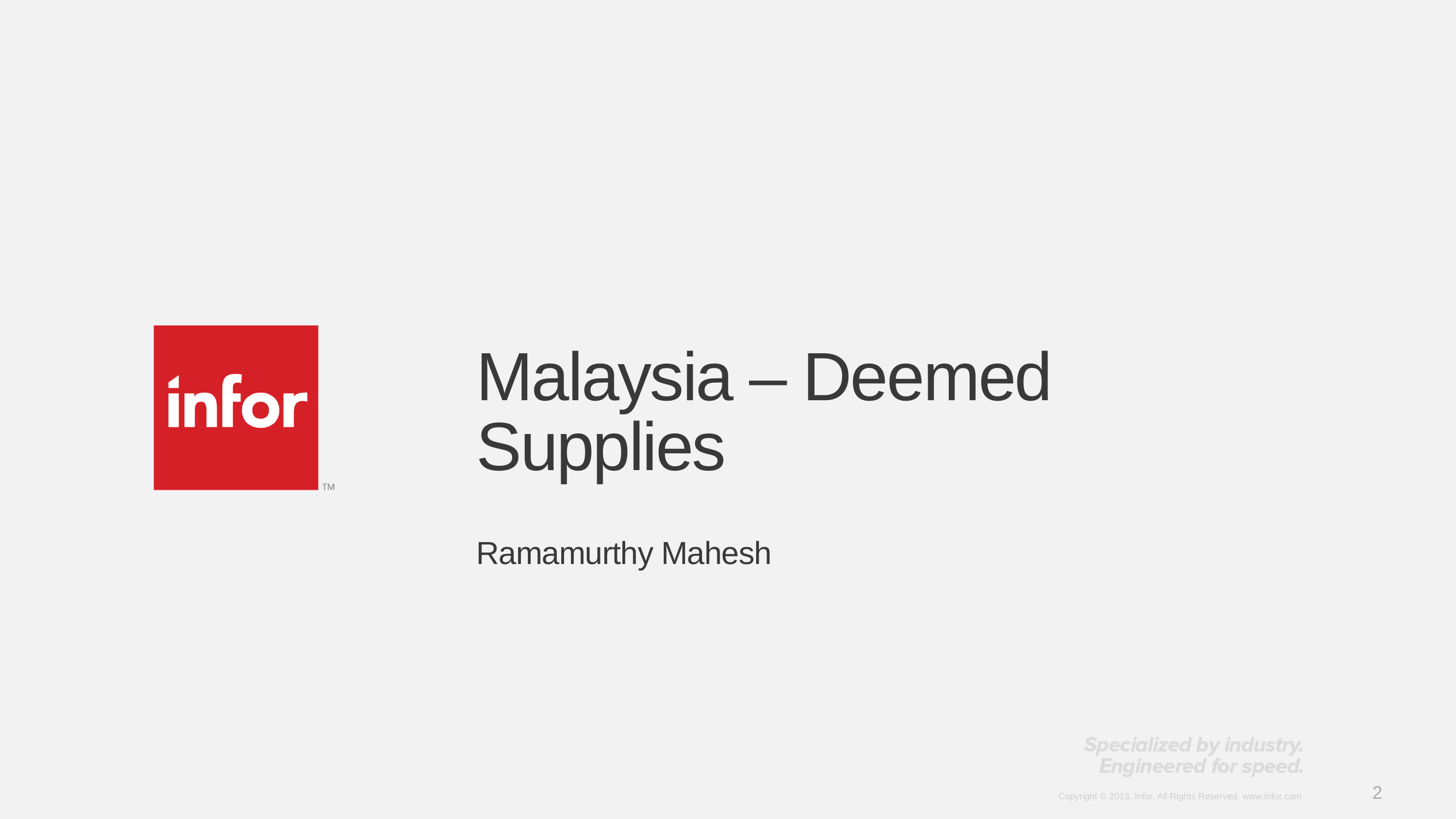

# Malaysia – Deemed Supplies
Ramamurthy Mahesh